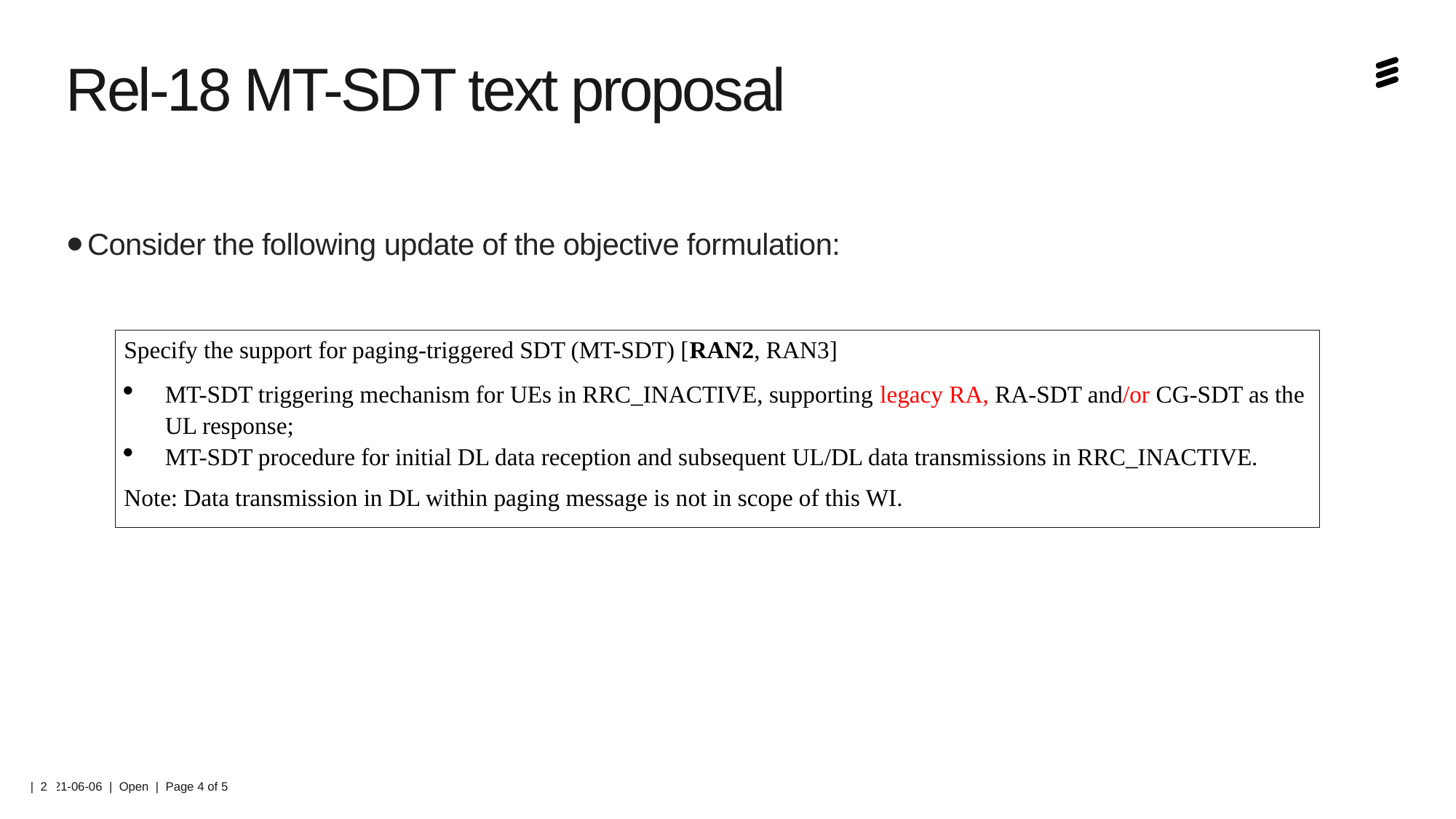

# Rel-18 MT-SDT text proposal
Consider the following update of the objective formulation:

Specify the support for paging-triggered SDT (MT-SDT) [RAN2, RAN3]
MT-SDT triggering mechanism for UEs in RRC_INACTIVE, supporting legacy RA, RA-SDT and/or CG-SDT as the UL response;
MT-SDT procedure for initial DL data reception and subsequent UL/DL data transmissions in RRC_INACTIVE.
Note: Data transmission in DL within paging message is not in scope of this WI.